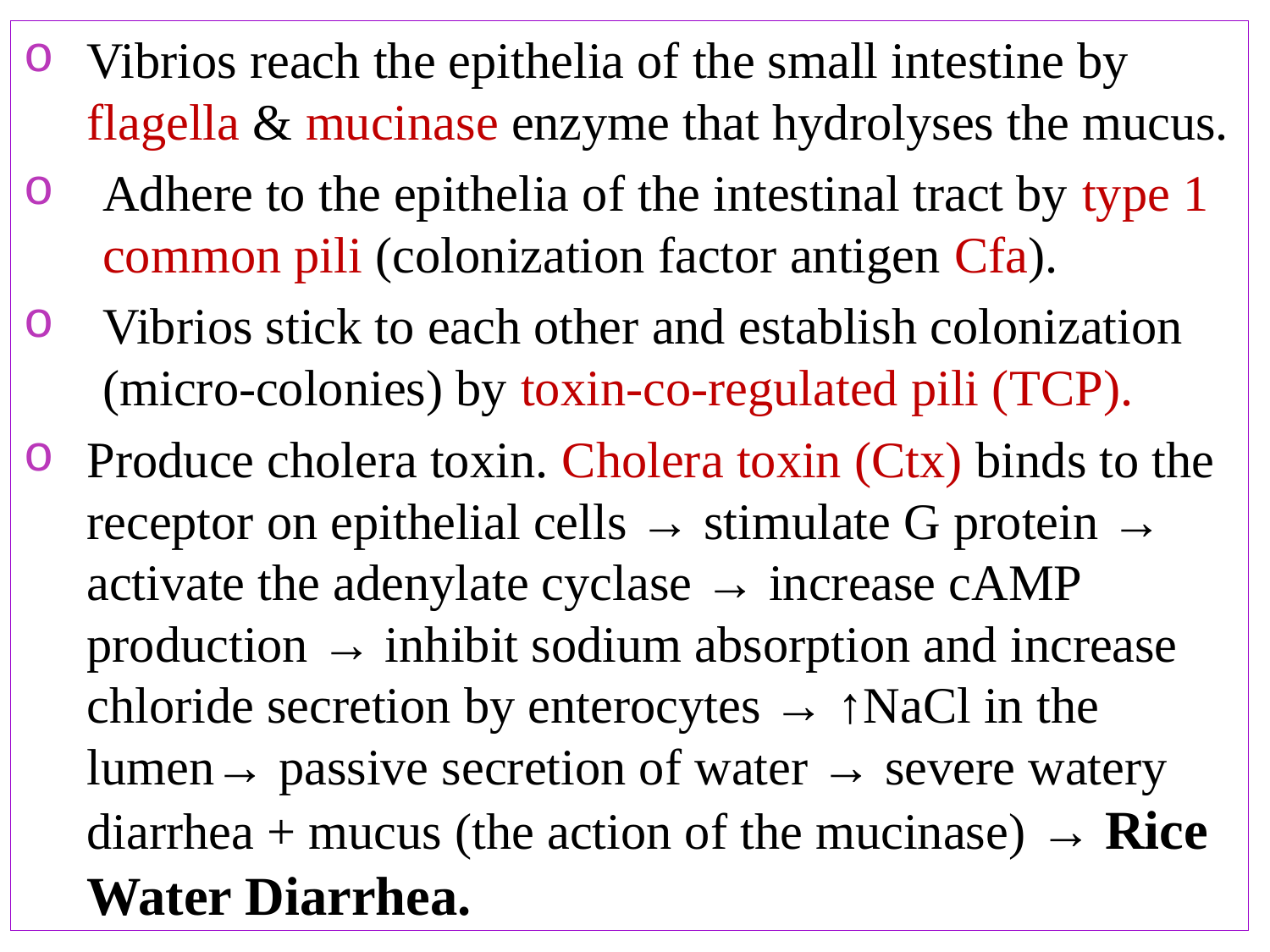

Vibrios reach the epithelia of the small intestine by flagella & mucinase enzyme that hydrolyses the mucus.
Adhere to the epithelia of the intestinal tract by type 1 common pili (colonization factor antigen Cfa).
Vibrios stick to each other and establish colonization (micro-colonies) by toxin-co-regulated pili (TCP).
Produce cholera toxin. Cholera toxin (Ctx) binds to the receptor on epithelial cells → stimulate G protein → activate the adenylate cyclase → increase cAMP production → inhibit sodium absorption and increase chloride secretion by enterocytes → ↑NaCl in the lumen→ passive secretion of water → severe watery diarrhea + mucus (the action of the mucinase) → Rice Water Diarrhea.
# n